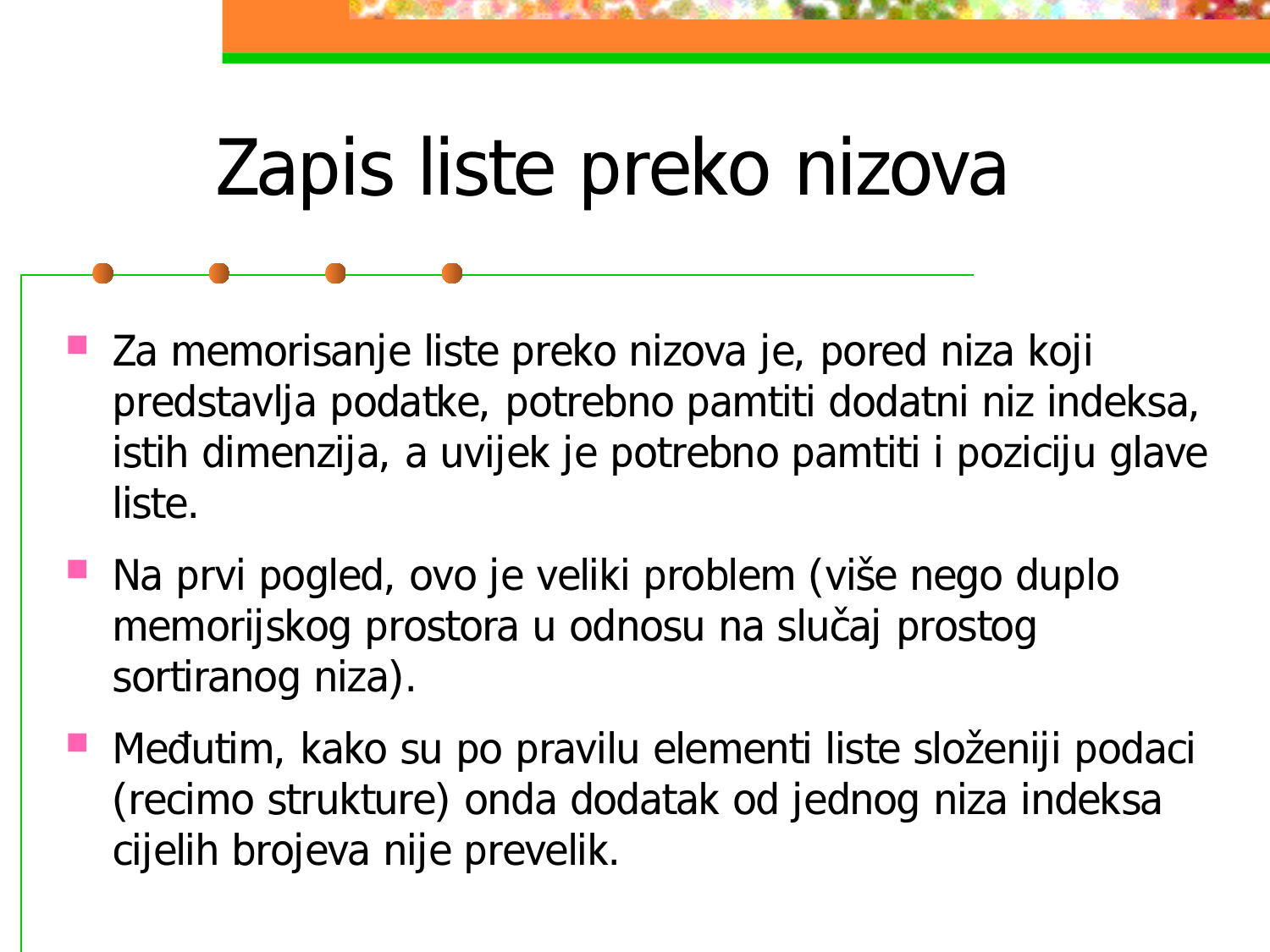

# Zapis liste preko nizova
Za memorisanje liste preko nizova je, pored niza koji predstavlja podatke, potrebno pamtiti dodatni niz indeksa, istih dimenzija, a uvijek je potrebno pamtiti i poziciju glave liste.
Na prvi pogled, ovo je veliki problem (više nego duplo memorijskog prostora u odnosu na slučaj prostog sortiranog niza).
Međutim, kako su po pravilu elementi liste složeniji podaci (recimo strukture) onda dodatak od jednog niza indeksa cijelih brojeva nije prevelik.